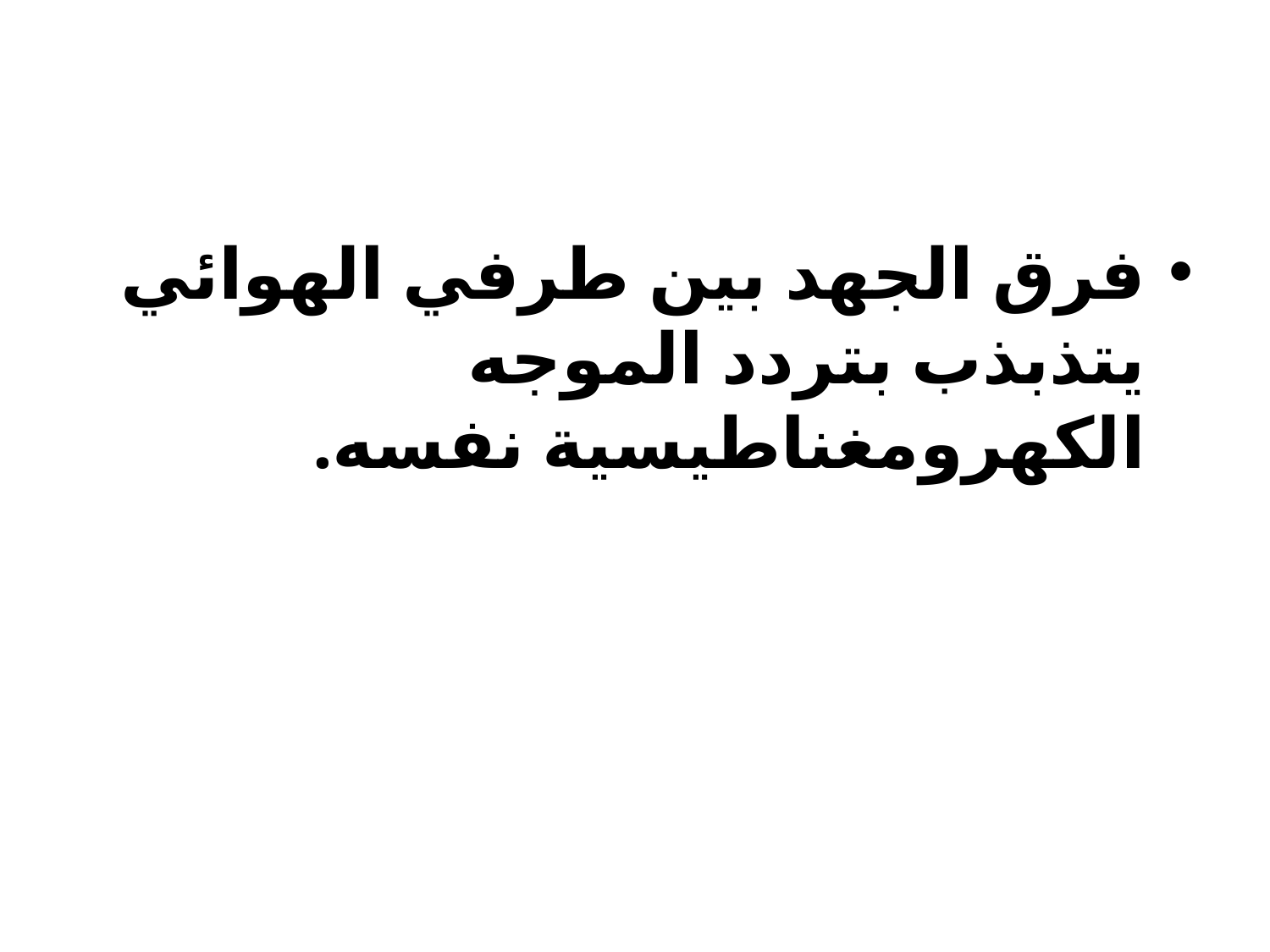

فرق الجهد بين طرفي الهوائي يتذبذب بتردد الموجه الكهرومغناطيسية نفسه.